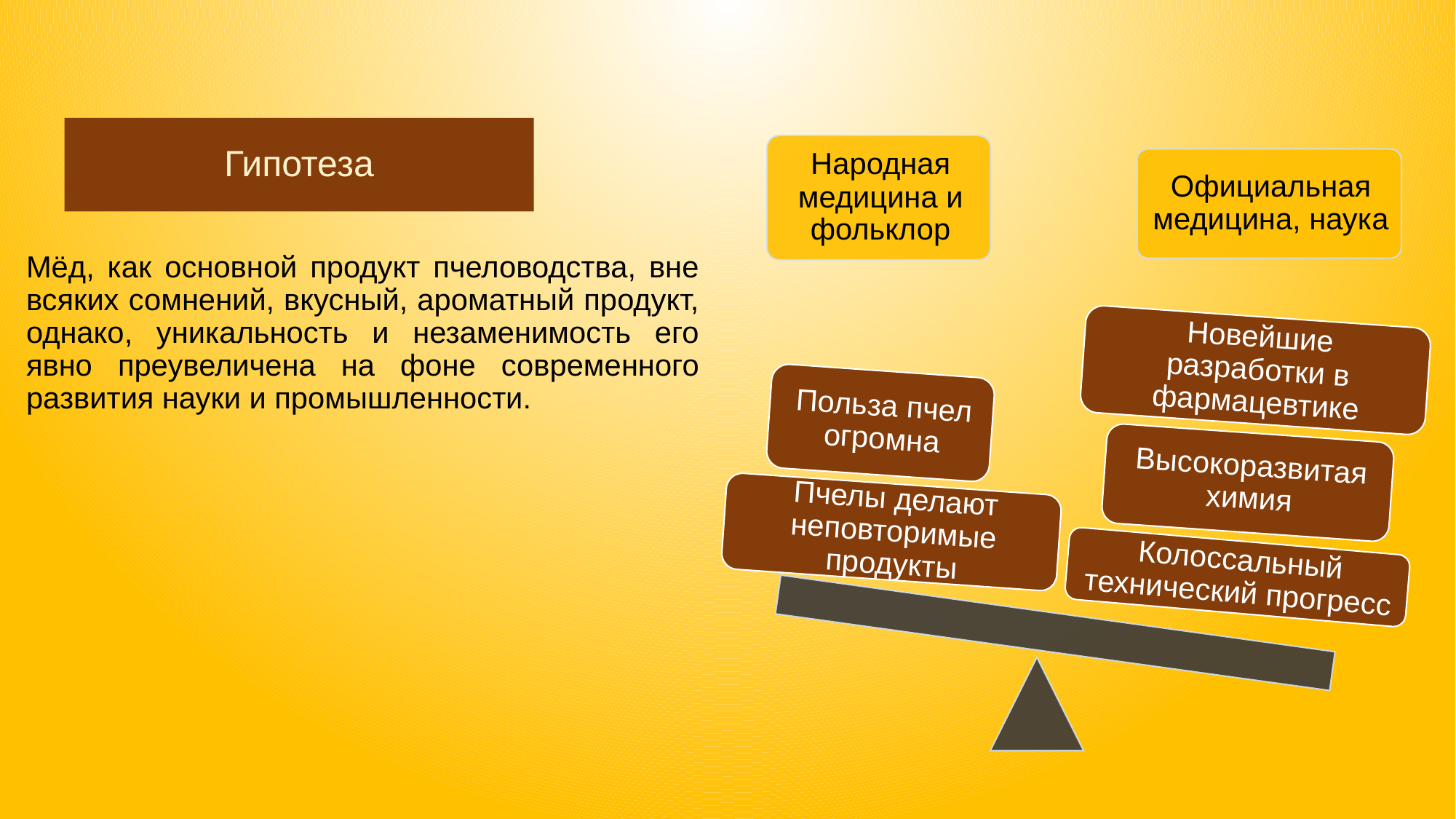

# Гипотеза
Народная медицина и фольклор
Официальная медицина, наука
Колоссальный технический прогресс
Высокоразвитая химия
Новейшие разработки в фармацевтике
Пчелы делают неповторимые продукты
Польза пчел огромна
Мёд, как основной продукт пчеловодства, вне всяких сомнений, вкусный, ароматный продукт, однако, уникальность и незаменимость его явно преувеличена на фоне современного развития науки и промышленности.